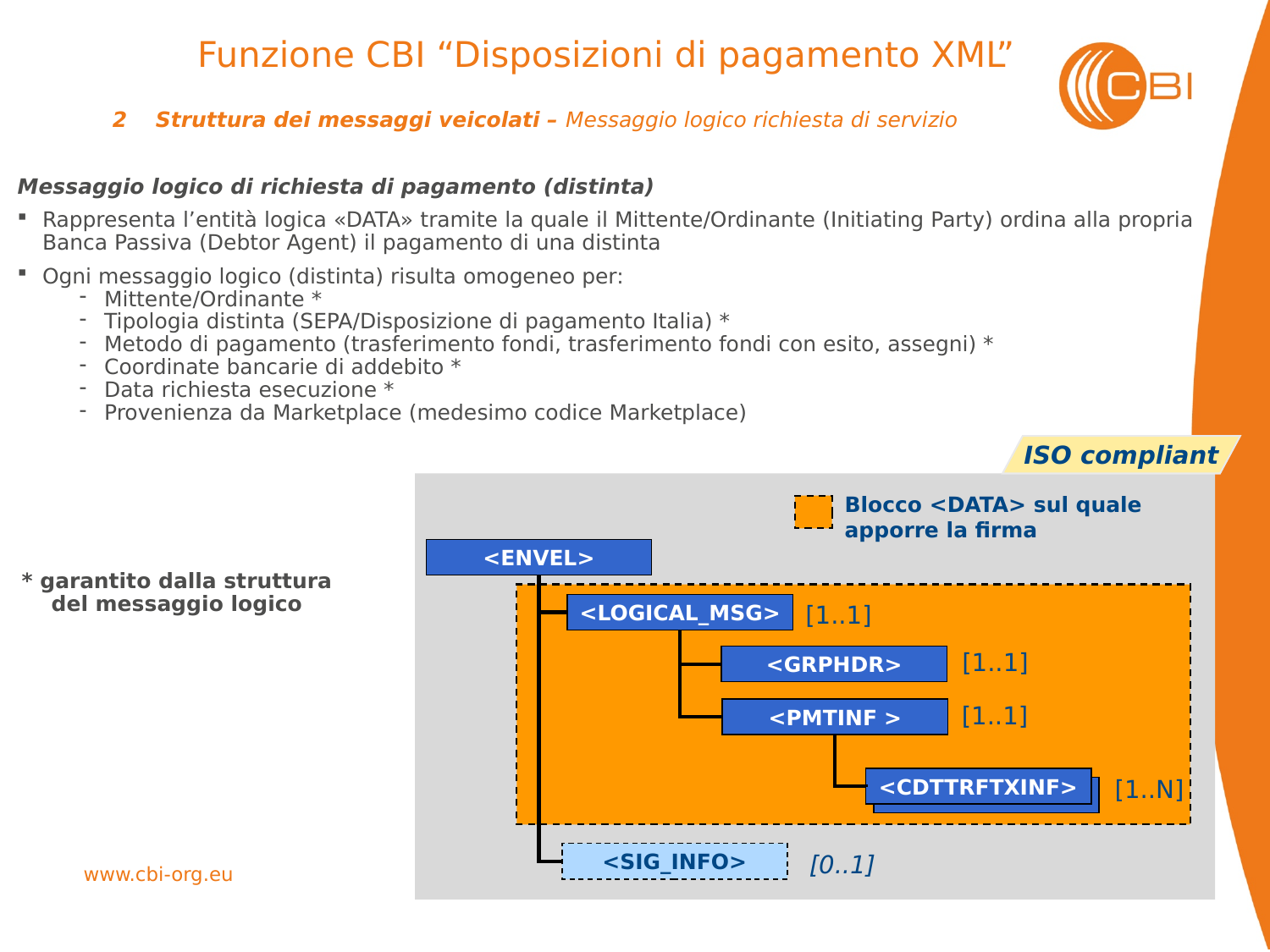

Funzione CBI “Disposizioni di pagamento XML”
2	Struttura dei messaggi veicolati – Messaggio logico richiesta di servizio
Messaggio logico di richiesta di pagamento (distinta)
Rappresenta l’entità logica «DATA» tramite la quale il Mittente/Ordinante (Initiating Party) ordina alla propria Banca Passiva (Debtor Agent) il pagamento di una distinta
Ogni messaggio logico (distinta) risulta omogeneo per:
Mittente/Ordinante *
Tipologia distinta (SEPA/Disposizione di pagamento Italia) *
Metodo di pagamento (trasferimento fondi, trasferimento fondi con esito, assegni) *
Coordinate bancarie di addebito *
Data richiesta esecuzione *
Provenienza da Marketplace (medesimo codice Marketplace)
ISO compliant

Blocco <DATA> sul quale apporre la firma

<ENVEL>
* garantito dalla struttura del messaggio logico

[1..1]
<LOGICAL_MSG>
[1..1]
<GRPHDR>
[1..1]
<PMTINF >
[1..N]
<CDTTRFTXINF>

[0..1]
<SIG_INFO>